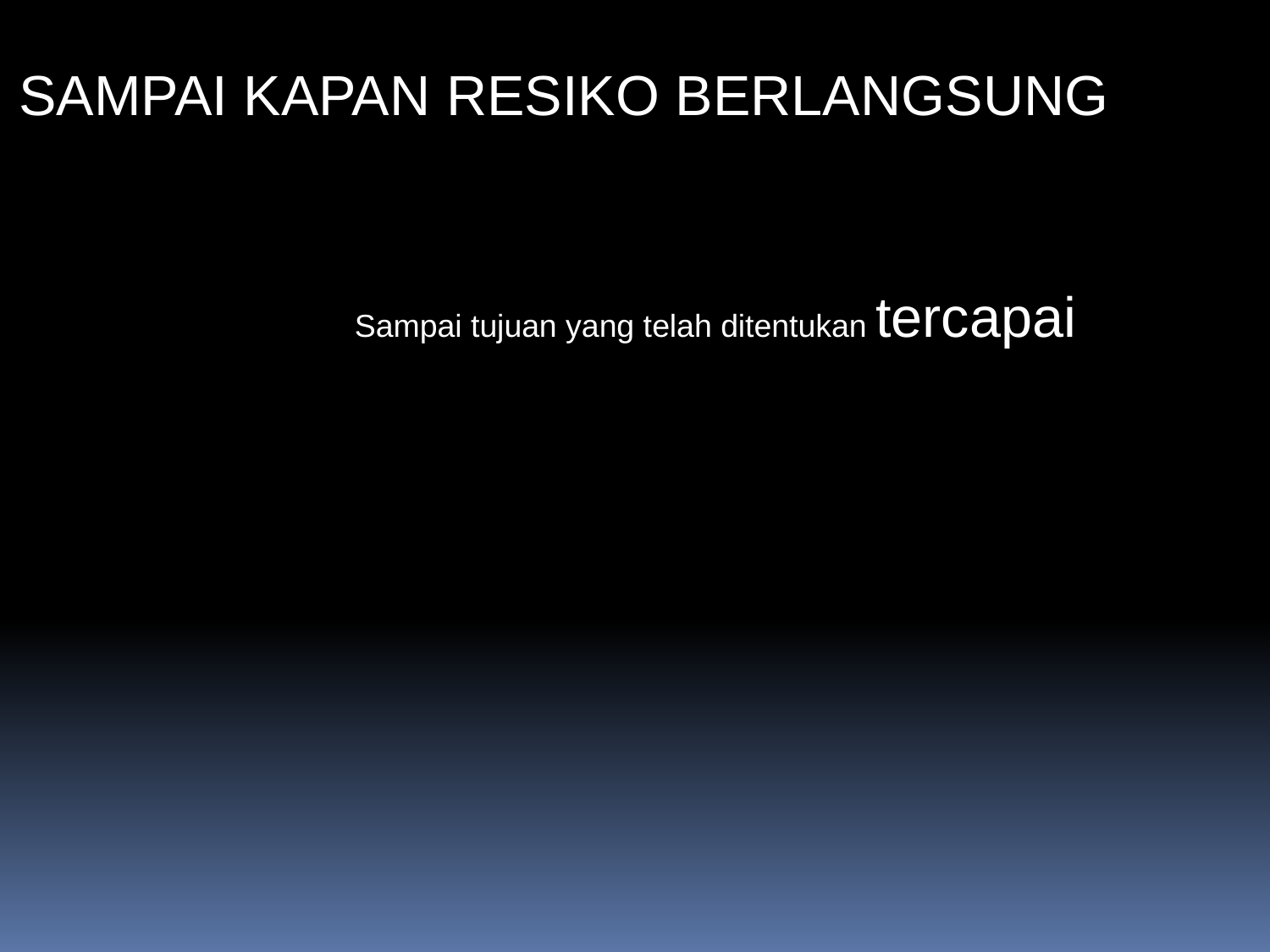

SAMPAI KAPAN RESIKO BERLANGSUNG
Sampai tujuan yang telah ditentukan tercapai